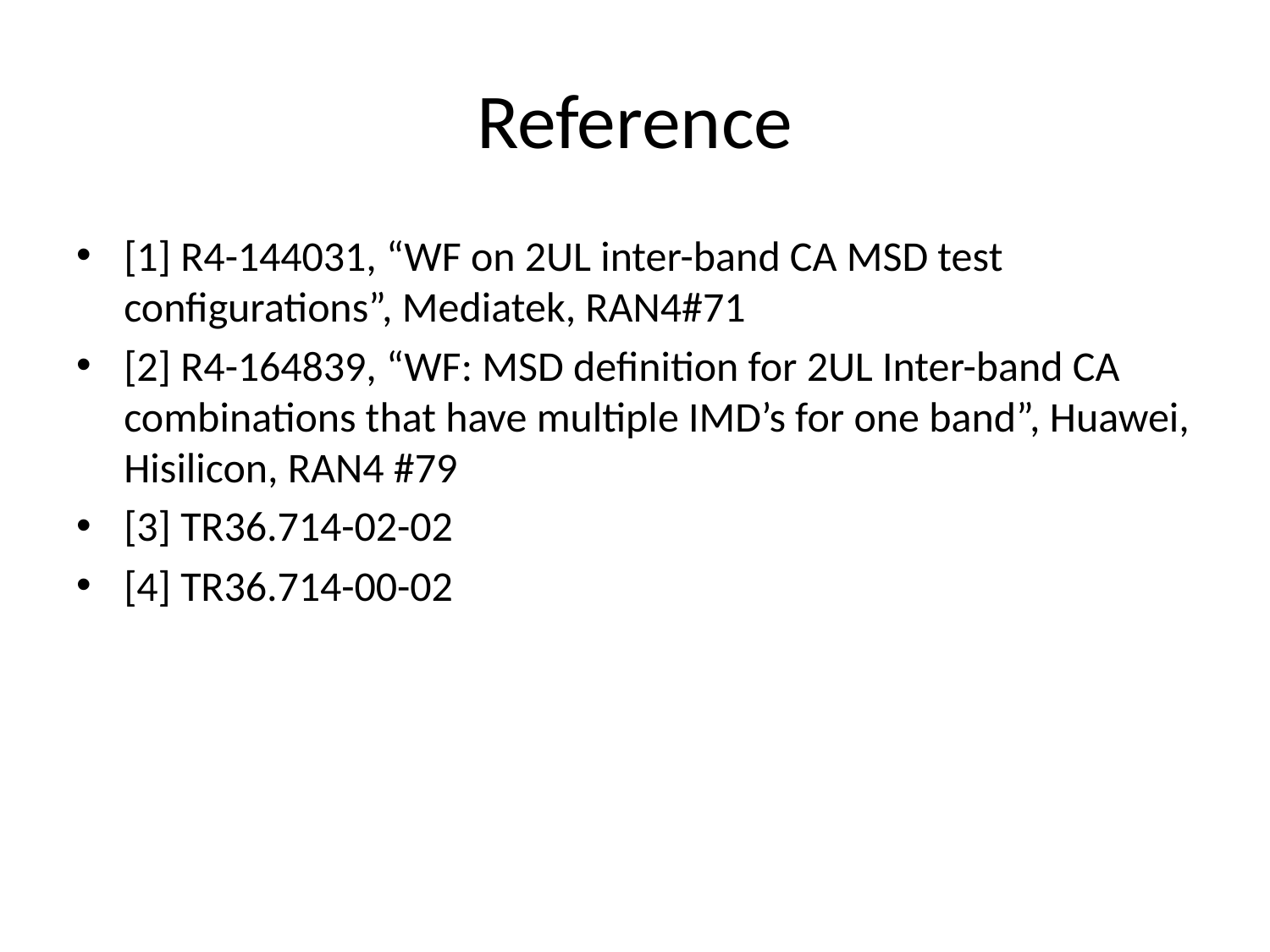

# Reference
[1] R4-144031, “WF on 2UL inter-band CA MSD test configurations”, Mediatek, RAN4#71
[2] R4-164839, “WF: MSD definition for 2UL Inter-band CA combinations that have multiple IMD’s for one band”, Huawei, Hisilicon, RAN4 #79
[3] TR36.714-02-02
[4] TR36.714-00-02